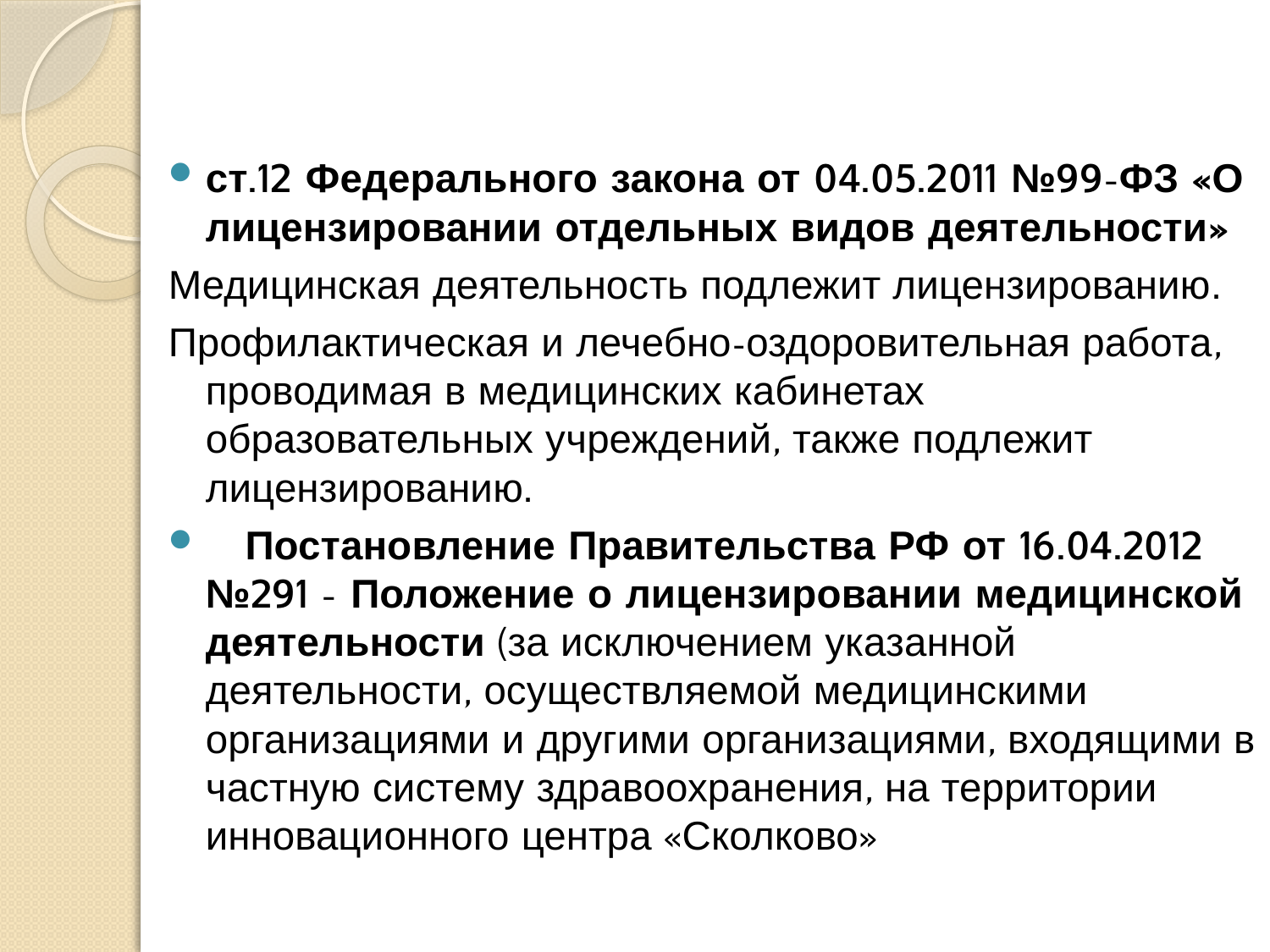

ст.12 Федерального закона от 04.05.2011 №99-ФЗ «О лицензировании отдельных видов деятельности»
Медицинская деятельность подлежит лицензированию.
Профилактическая и лечебно-оздоровительная работа, проводимая в медицинских кабинетах образовательных учреждений, также подлежит лицензированию.
   Постановление Правительства РФ от 16.04.2012 №291 - Положение о лицензировании медицинской деятельности (за исключением указанной деятельности, осуществляемой медицинскими организациями и другими организациями, входящими в частную систему здравоохранения, на территории инновационного центра «Сколково»